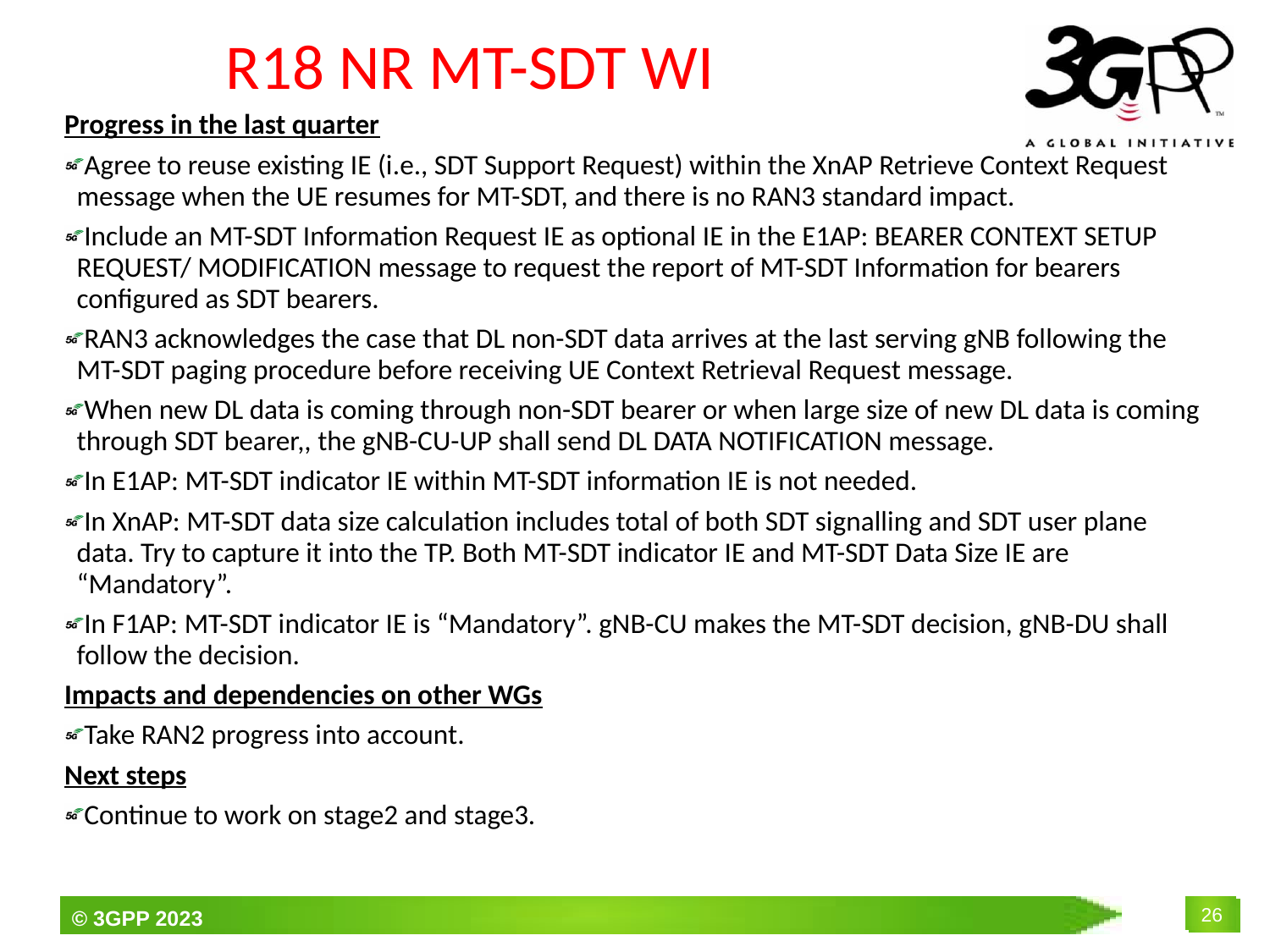

# R18 NR MT-SDT WI
Progress in the last quarter
Agree to reuse existing IE (i.e., SDT Support Request) within the XnAP Retrieve Context Request message when the UE resumes for MT-SDT, and there is no RAN3 standard impact.
Include an MT-SDT Information Request IE as optional IE in the E1AP: BEARER CONTEXT SETUP REQUEST/ MODIFICATION message to request the report of MT-SDT Information for bearers configured as SDT bearers.
RAN3 acknowledges the case that DL non-SDT data arrives at the last serving gNB following the MT-SDT paging procedure before receiving UE Context Retrieval Request message.
When new DL data is coming through non-SDT bearer or when large size of new DL data is coming through SDT bearer,, the gNB-CU-UP shall send DL DATA NOTIFICATION message.
In E1AP: MT-SDT indicator IE within MT-SDT information IE is not needed.
In XnAP: MT-SDT data size calculation includes total of both SDT signalling and SDT user plane data. Try to capture it into the TP. Both MT-SDT indicator IE and MT-SDT Data Size IE are “Mandatory”.
In F1AP: MT-SDT indicator IE is “Mandatory”. gNB-CU makes the MT-SDT decision, gNB-DU shall follow the decision.
Impacts and dependencies on other WGs
Take RAN2 progress into account.
Next steps
Continue to work on stage2 and stage3.

26